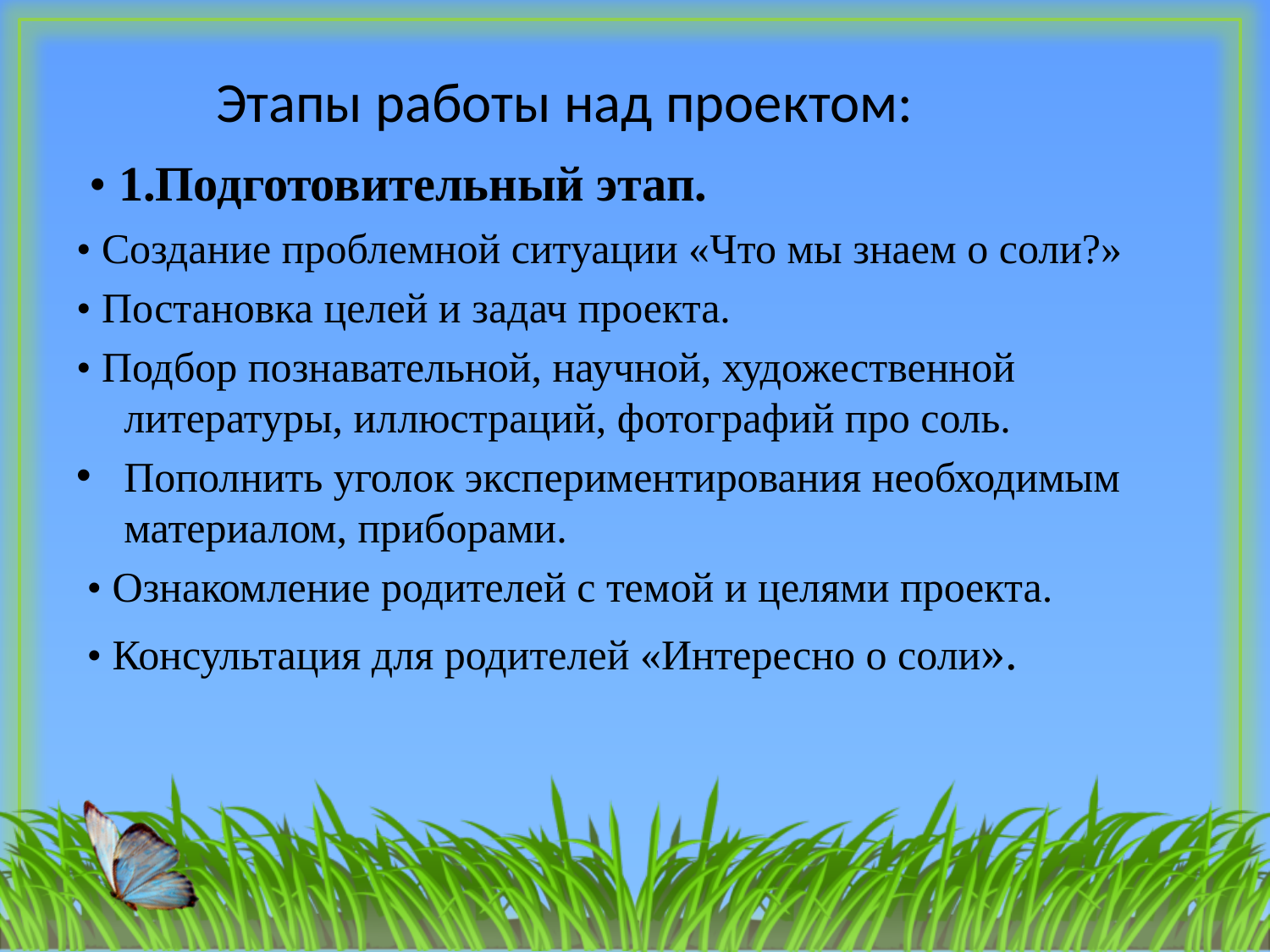

Этапы работы над проектом:
 • 1.Подготовительный этап.
• Создание проблемной ситуации «Что мы знаем о соли?»
• Постановка целей и задач проекта.
• Подбор познавательной, научной, художественной литературы, иллюстраций, фотографий про соль.
Пополнить уголок экспериментирования необходимым материалом, приборами.
 • Ознакомление родителей с темой и целями проекта.
 • Консультация для родителей «Интересно о соли».